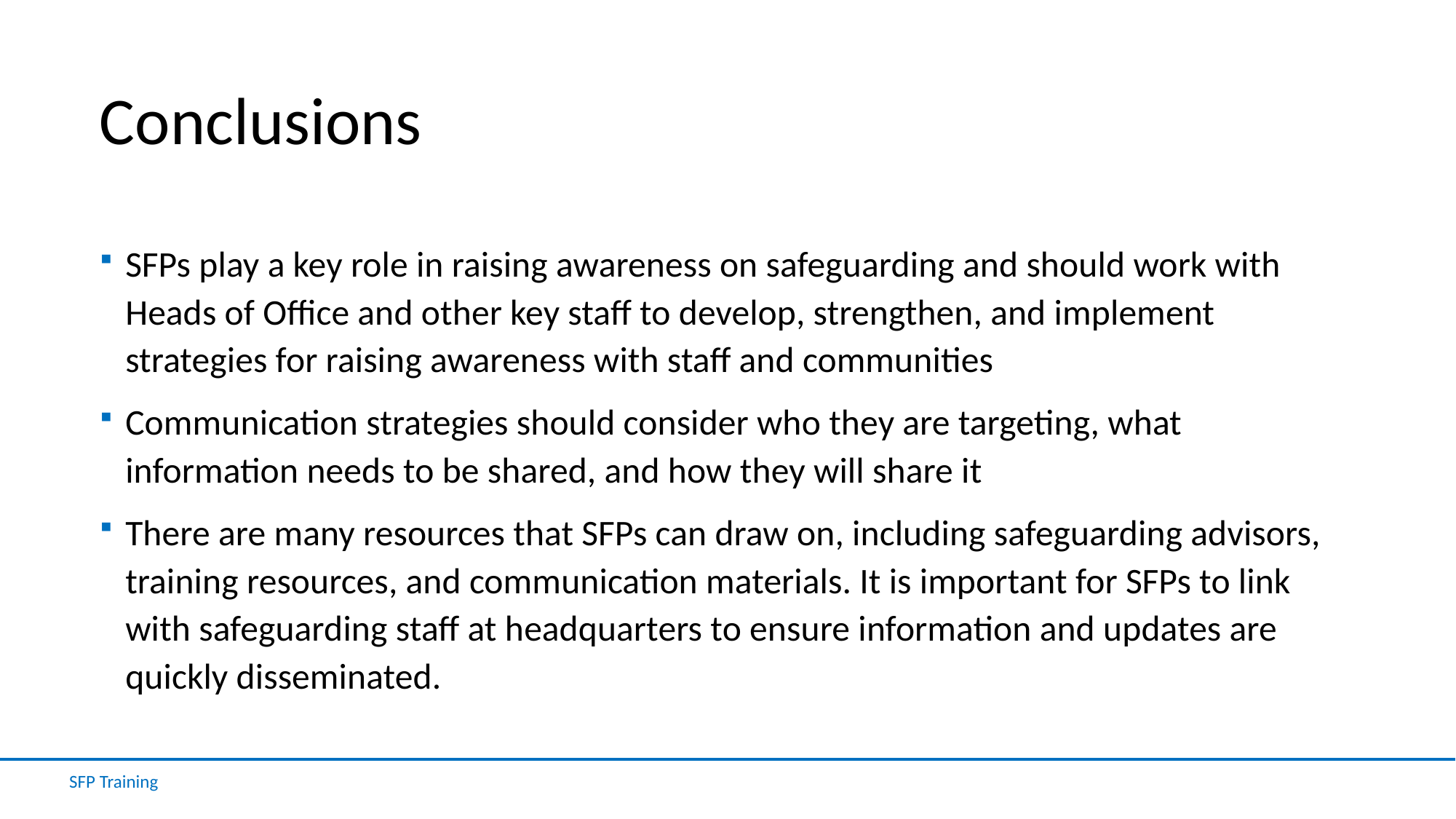

# Conclusions
SFPs play a key role in raising awareness on safeguarding and should work with Heads of Office and other key staff to develop, strengthen, and implement strategies for raising awareness with staff and communities
Communication strategies should consider who they are targeting, what information needs to be shared, and how they will share it
There are many resources that SFPs can draw on, including safeguarding advisors, training resources, and communication materials. It is important for SFPs to link with safeguarding staff at headquarters to ensure information and updates are quickly disseminated.

SFP Training